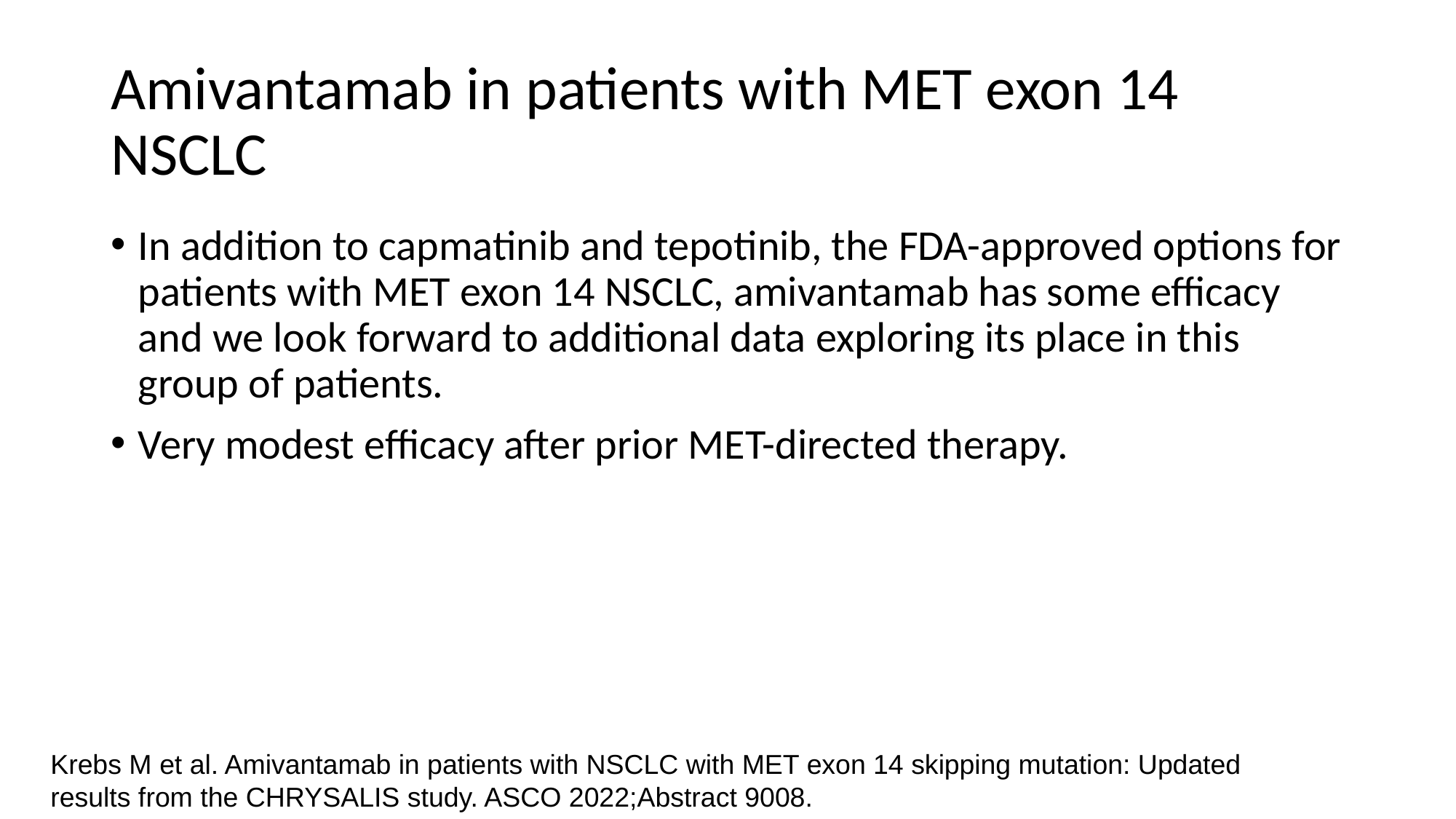

# Amivantamab in patients with MET exon 14 NSCLC
In addition to capmatinib and tepotinib, the FDA-approved options for patients with MET exon 14 NSCLC, amivantamab has some efficacy and we look forward to additional data exploring its place in this group of patients.
Very modest efficacy after prior MET-directed therapy.
Krebs M et al. Amivantamab in patients with NSCLC with MET exon 14 skipping mutation: Updated results from the CHRYSALIS study. ASCO 2022;Abstract 9008.